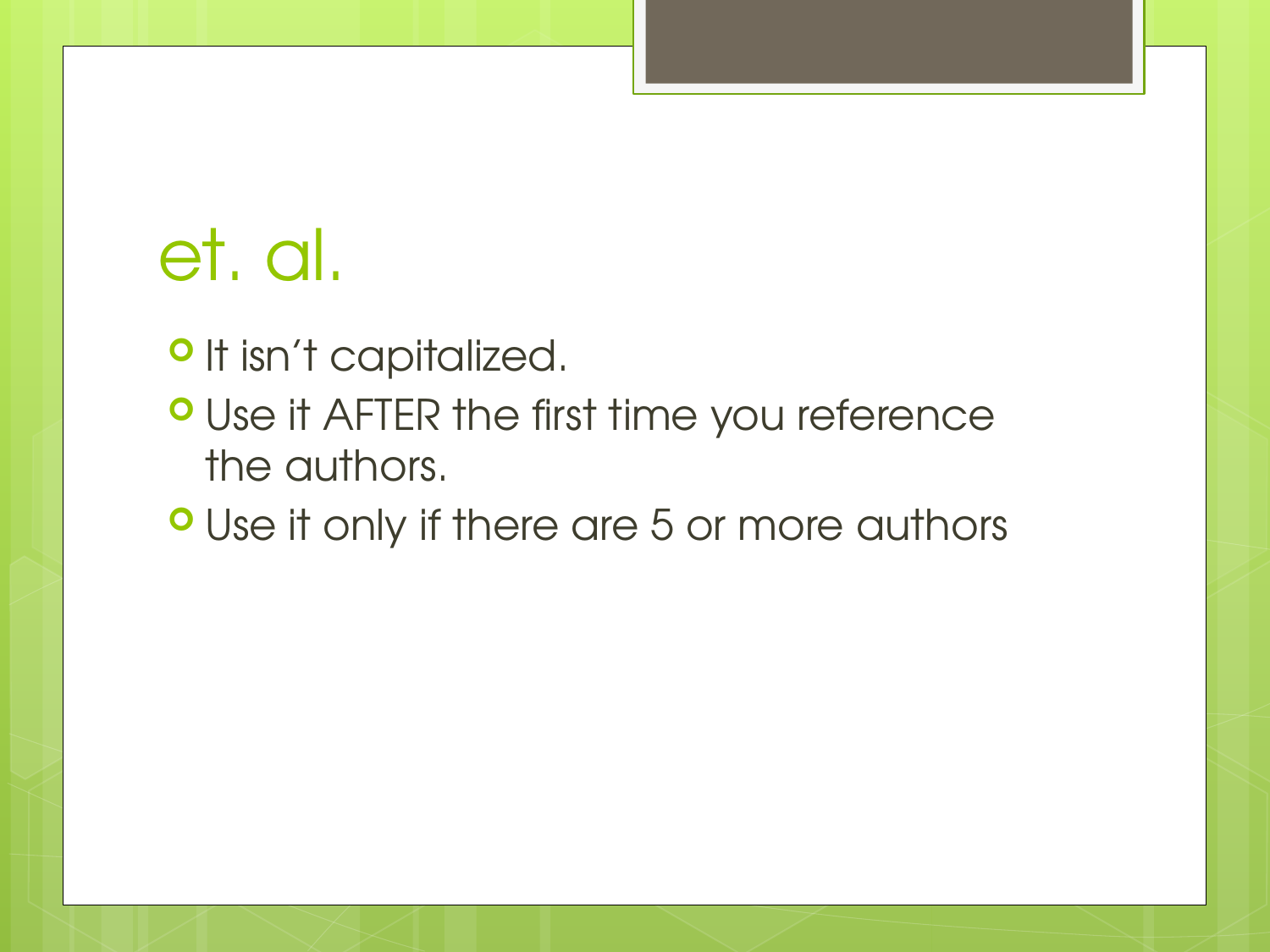

# et. al.
It isn’t capitalized.
Use it AFTER the first time you reference the authors.
Use it only if there are 5 or more authors